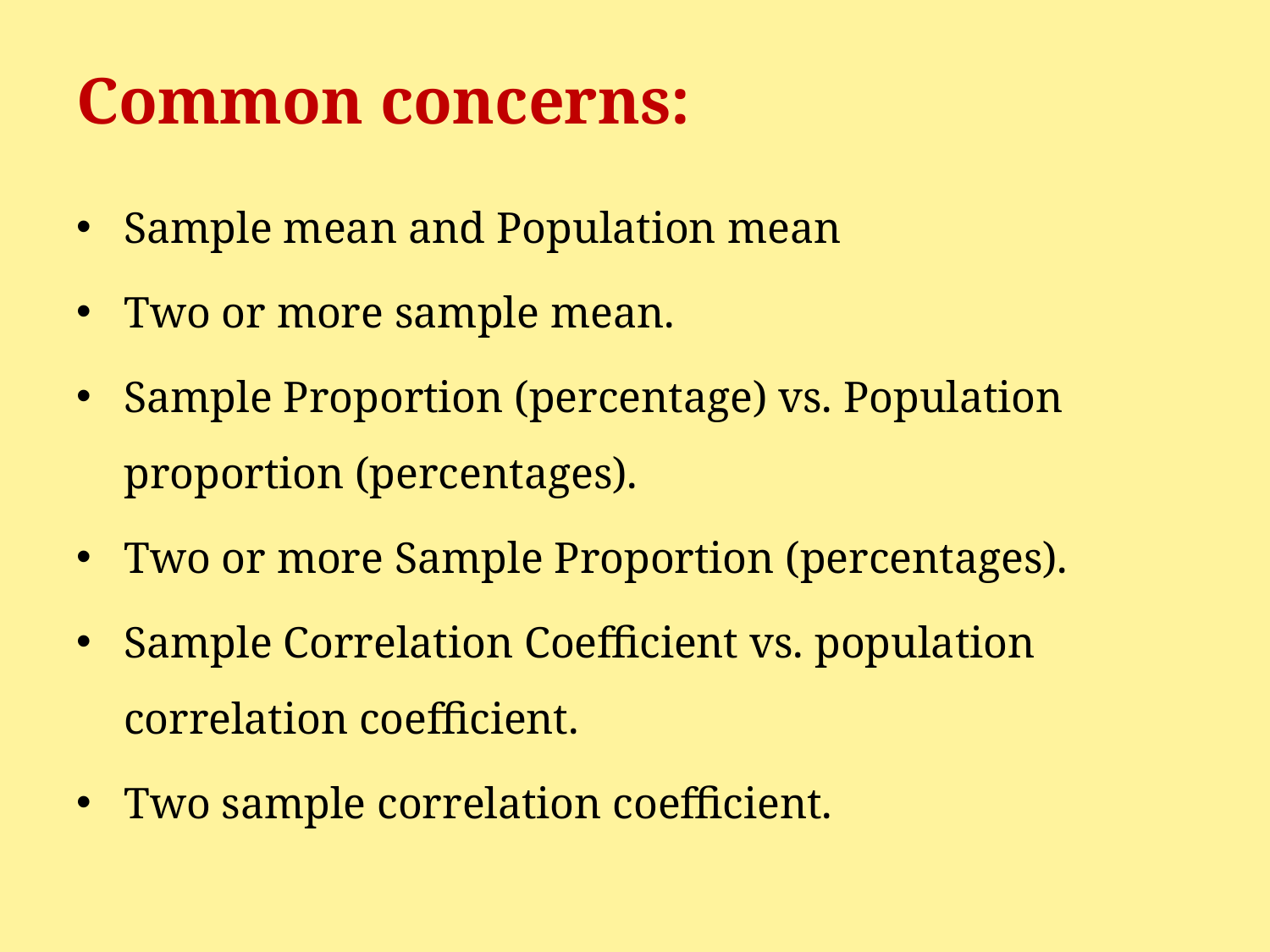

# Common concerns:
Sample mean and Population mean
Two or more sample mean.
Sample Proportion (percentage) vs. Population proportion (percentages).
Two or more Sample Proportion (percentages).
Sample Correlation Coefficient vs. population correlation coefficient.
Two sample correlation coefficient.